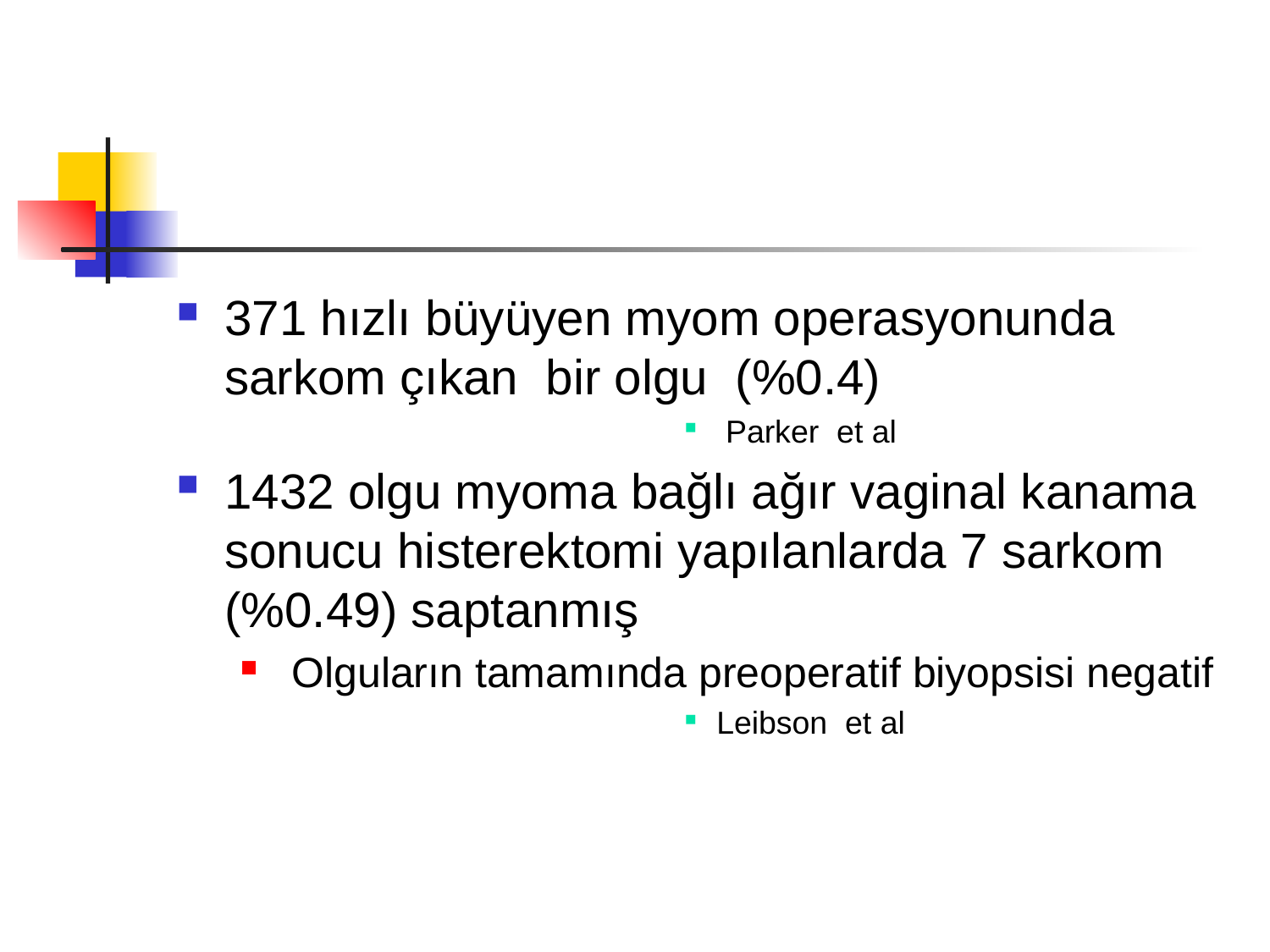

#
371 hızlı büyüyen myom operasyonunda sarkom çıkan  bir olgu  (%0.4)
 Parker  et al
1432 olgu myoma bağlı ağır vaginal kanama sonucu histerektomi yapılanlarda 7 sarkom (%0.49) saptanmış
 Olguların tamamında preoperatif biyopsisi negatif
Leibson  et al